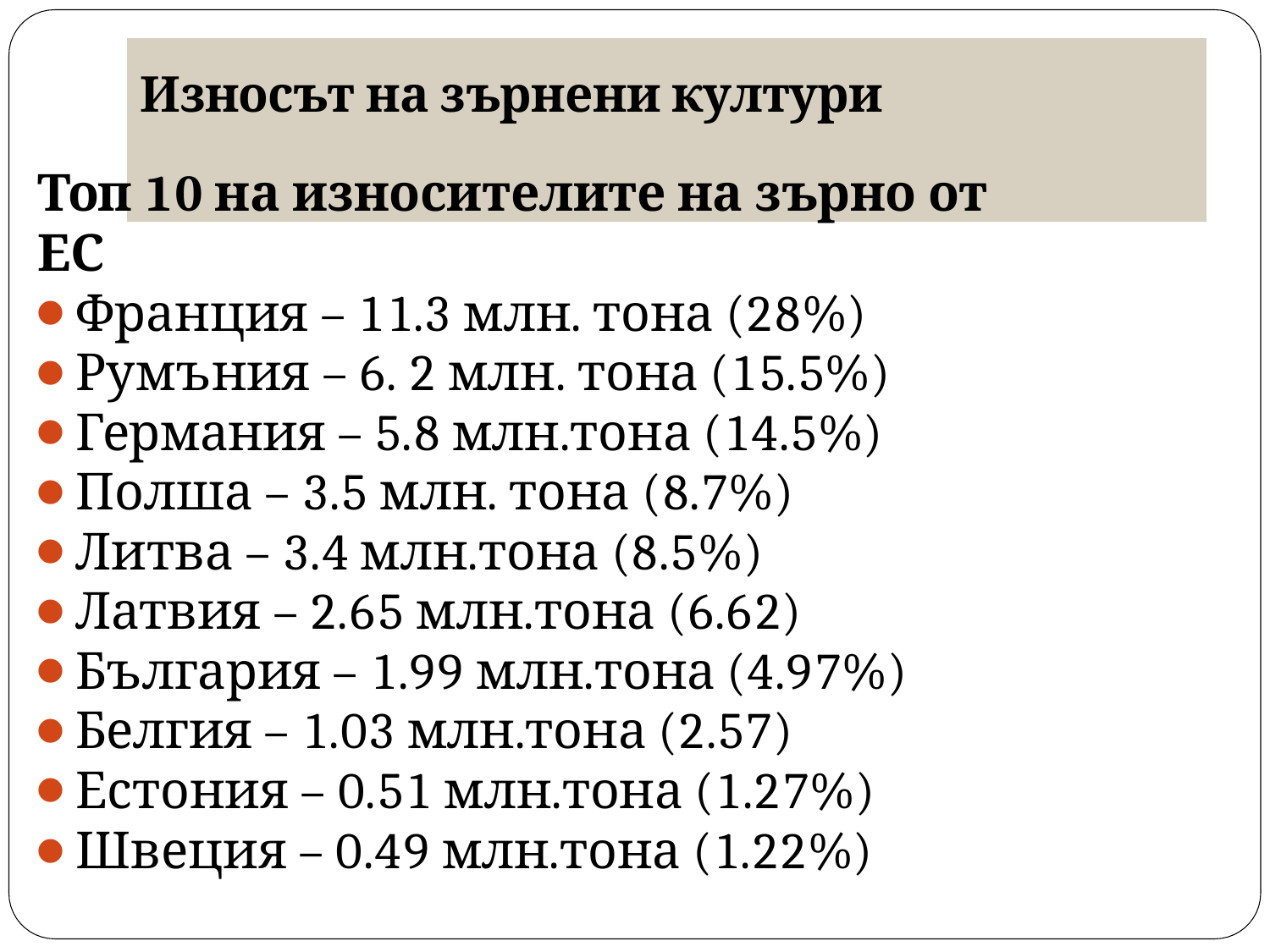

# Износът на зърнени култури
Топ 10 на износителите на зърно от ЕС
Франция – 11.3 млн. тона (28%)
Румъния – 6. 2 млн. тона (15.5%)
Германия – 5.8 млн.тона (14.5%)
Полша – 3.5 млн. тона (8.7%)
Литва – 3.4 млн.тона (8.5%)
Латвия – 2.65 млн.тона (6.62)
България – 1.99 млн.тона (4.97%)
Белгия – 1.03 млн.тона (2.57)
Естония – 0.51 млн.тона (1.27%)
Швеция – 0.49 млн.тона (1.22%)